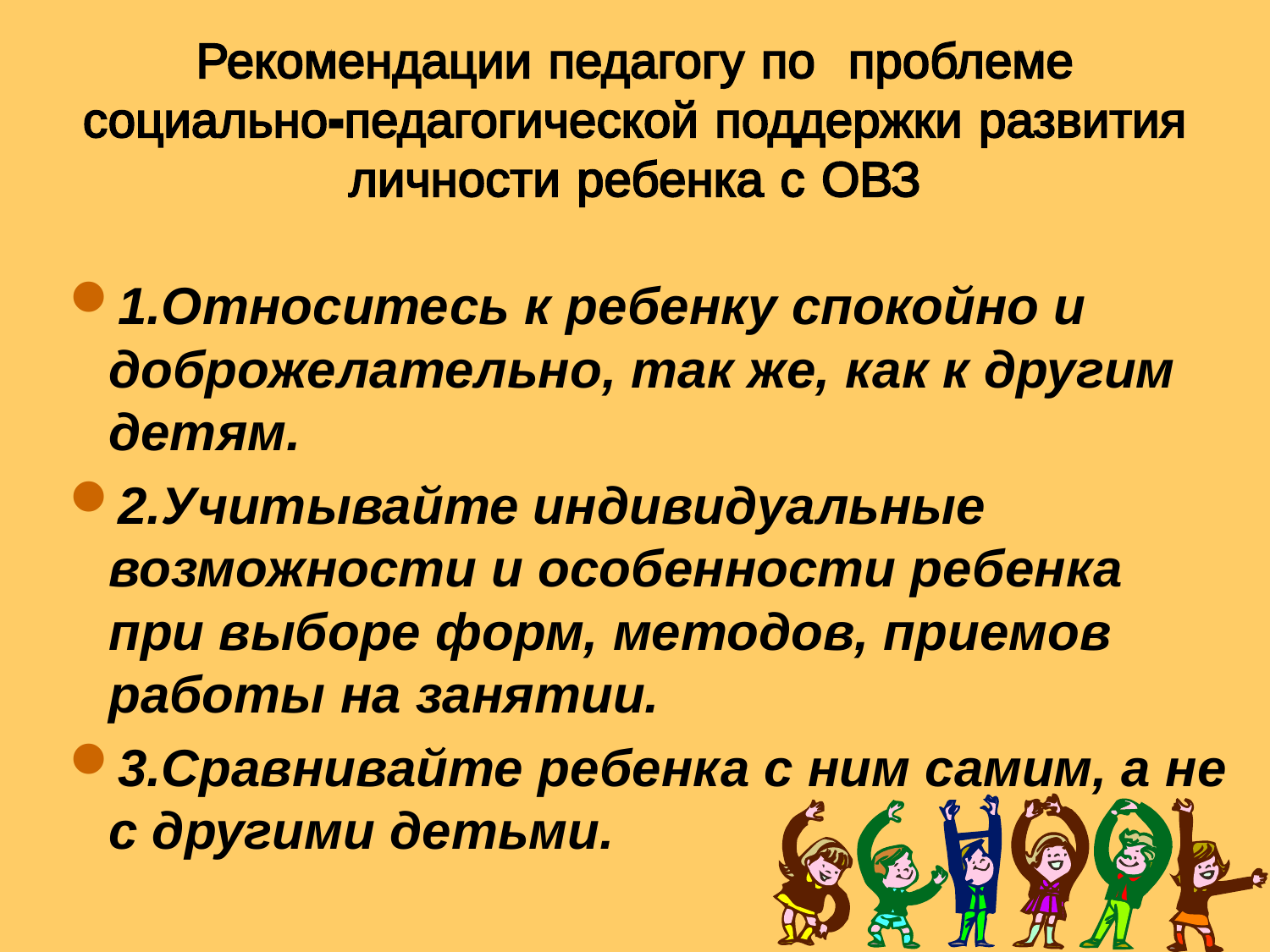

# Рекомендации педагогу по  проблеме социально-педагогической поддержки развития личности ребенка с ОВЗ
1.Относитесь к ребенку спокойно и доброжелательно, так же, как к другим детям.
2.Учитывайте индивидуальные возможности и особенности ребенка при выборе форм, методов, приемов работы на занятии.
3.Сравнивайте ребенка с ним самим, а не с другими детьми.